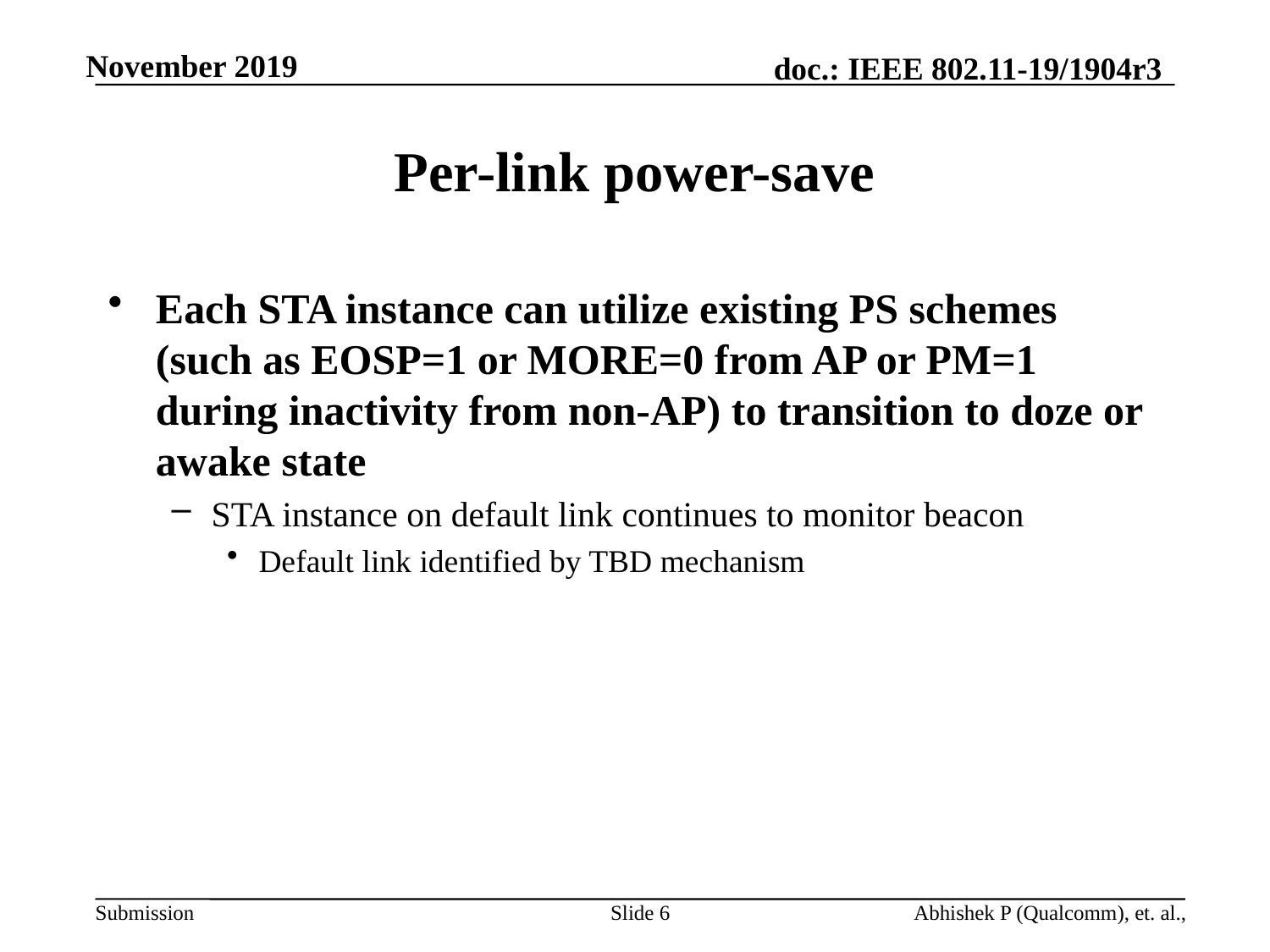

# Per-link power-save
Each STA instance can utilize existing PS schemes (such as EOSP=1 or MORE=0 from AP or PM=1 during inactivity from non-AP) to transition to doze or awake state
STA instance on default link continues to monitor beacon
Default link identified by TBD mechanism
Slide 6
Abhishek P (Qualcomm), et. al.,